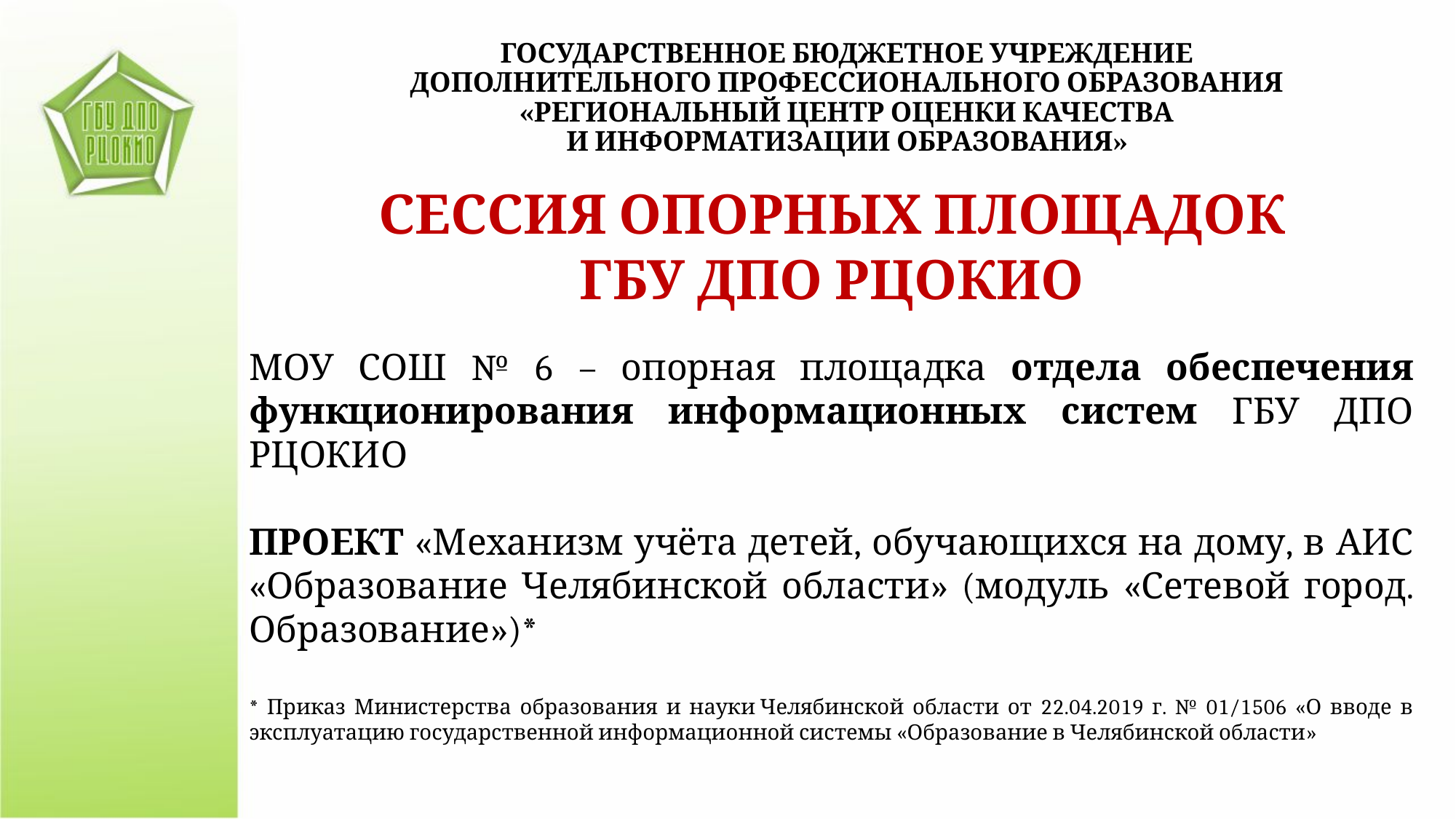

ГОСУДАРСТВЕННОЕ БЮДЖЕТНОЕ УЧРЕЖДЕНИЕ
ДОПОЛНИТЕЛЬНОГО ПРОФЕССИОНАЛЬНОГО ОБРАЗОВАНИЯ
«РЕГИОНАЛЬНЫЙ ЦЕНТР ОЦЕНКИ КАЧЕСТВА
И ИНФОРМАТИЗАЦИИ ОБРАЗОВАНИЯ»
СЕССИЯ ОПОРНЫХ ПЛОЩАДОК
ГБУ ДПО РЦОКИО
МОУ СОШ № 6 – опорная площадка отдела обеспечения функционирования информационных систем ГБУ ДПО РЦОКИО

ПРОЕКТ «Механизм учёта детей, обучающихся на дому, в АИС «Образование Челябинской области» (модуль «Сетевой город. Образование»)*

* Приказ Министерства образования и науки Челябинской области от 22.04.2019 г. № 01/1506 «О вводе в эксплуатацию государственной информационной системы «Образование в Челябинской области»